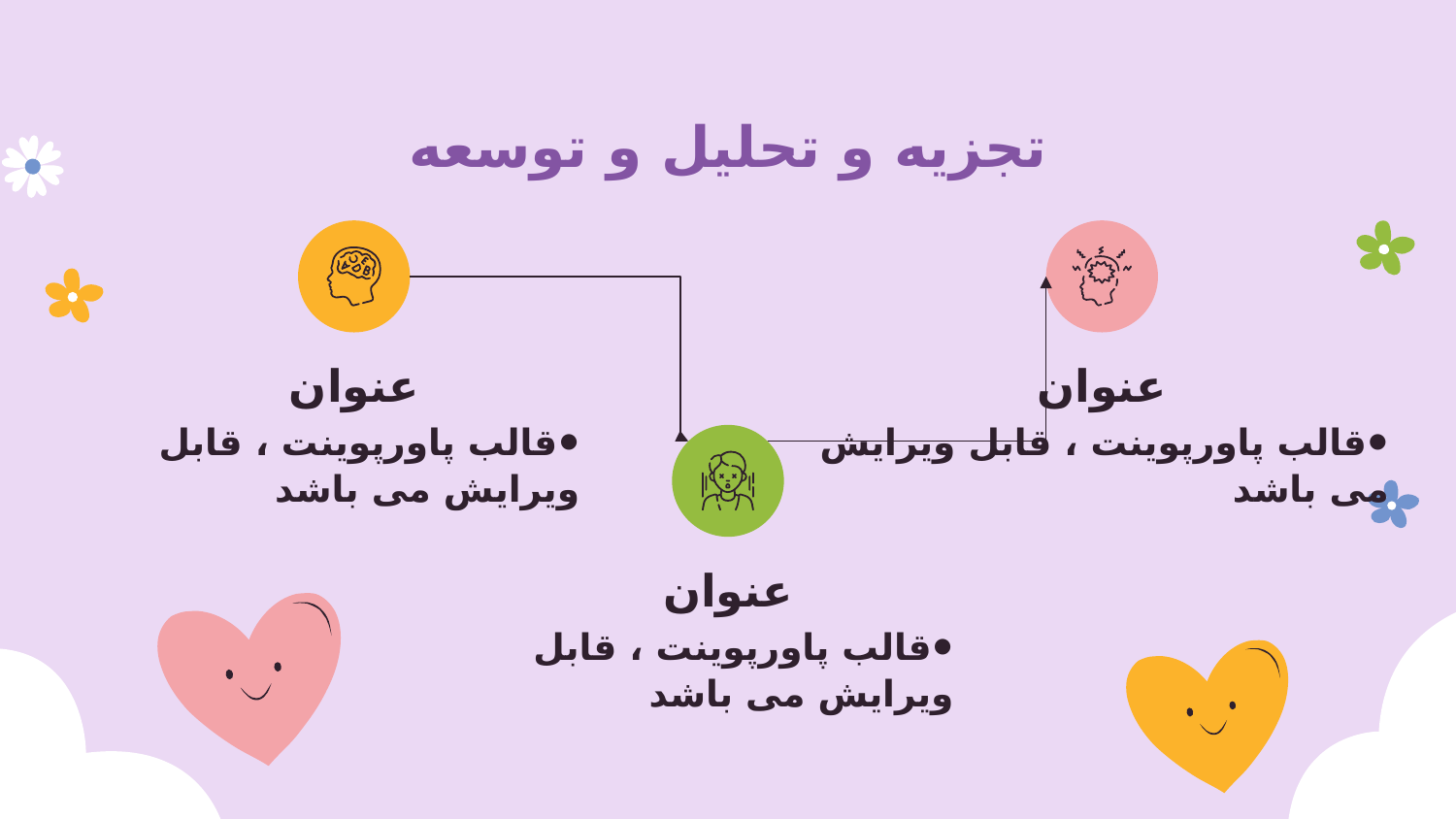

# تجزیه و تحلیل و توسعه

عنوان
عنوان
قالب پاورپوينت ، قابل ویرایش می باشد
قالب پاورپوينت ، قابل ویرایش می باشد

عنوان

قالب پاورپوينت ، قابل ویرایش می باشد